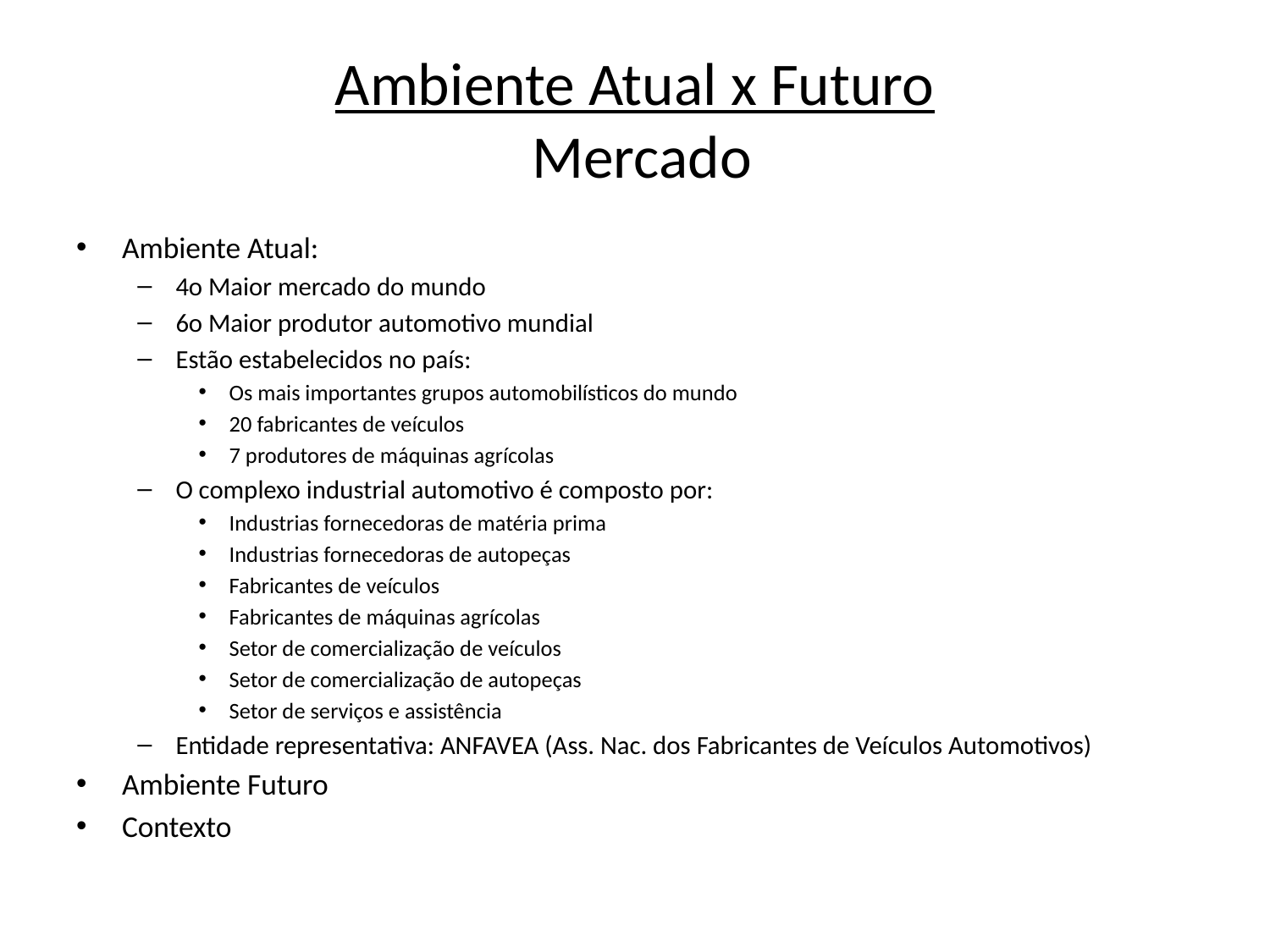

# Ambiente Atual x Futuro Mercado
Ambiente Atual:
4o Maior mercado do mundo
6o Maior produtor automotivo mundial
Estão estabelecidos no país:
Os mais importantes grupos automobilísticos do mundo
20 fabricantes de veículos
7 produtores de máquinas agrícolas
O complexo industrial automotivo é composto por:
Industrias fornecedoras de matéria prima
Industrias fornecedoras de autopeças
Fabricantes de veículos
Fabricantes de máquinas agrícolas
Setor de comercialização de veículos
Setor de comercialização de autopeças
Setor de serviços e assistência
Entidade representativa: ANFAVEA (Ass. Nac. dos Fabricantes de Veículos Automotivos)
Ambiente Futuro
Contexto